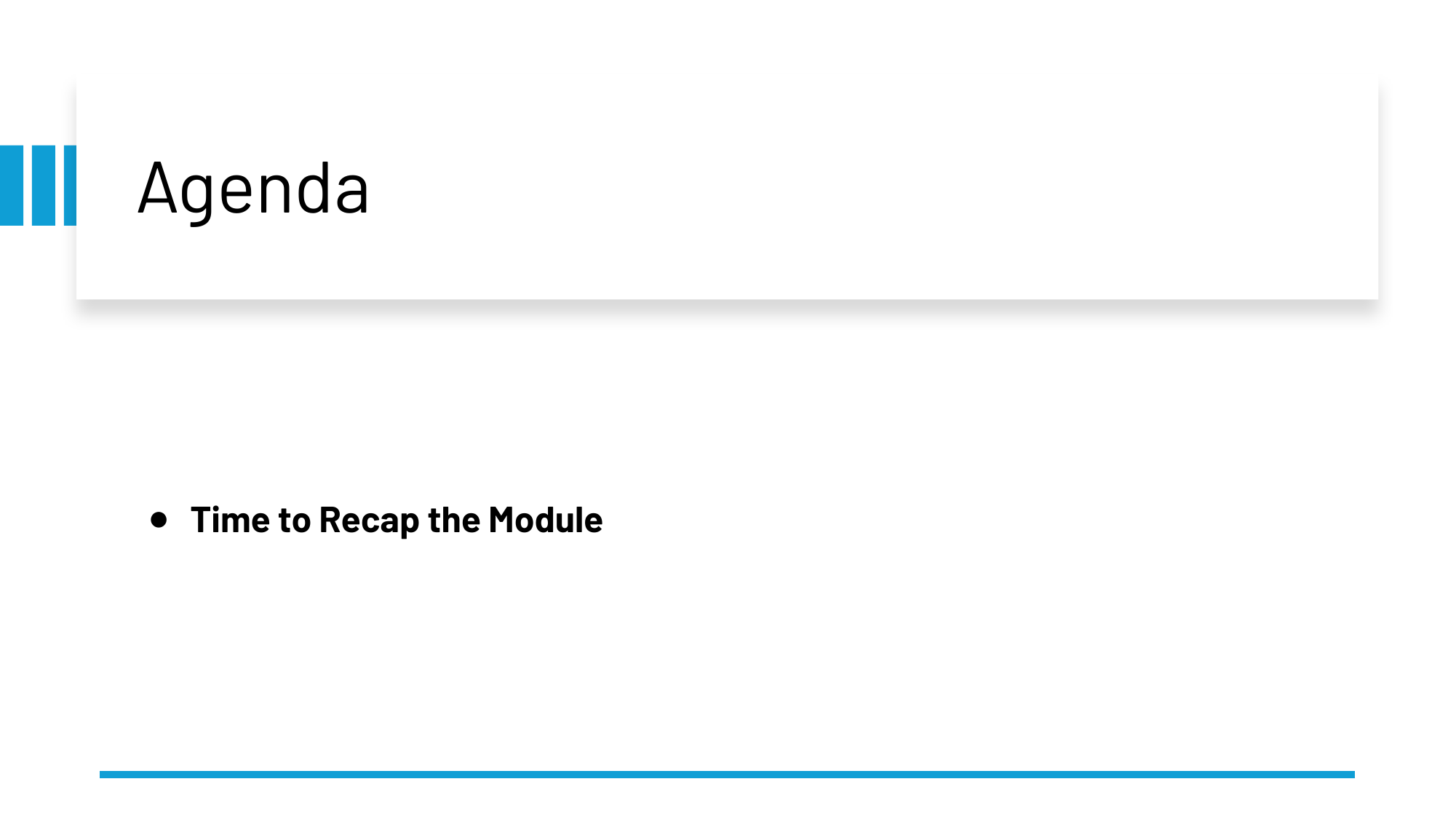

# Agenda

Time to Recap the Module